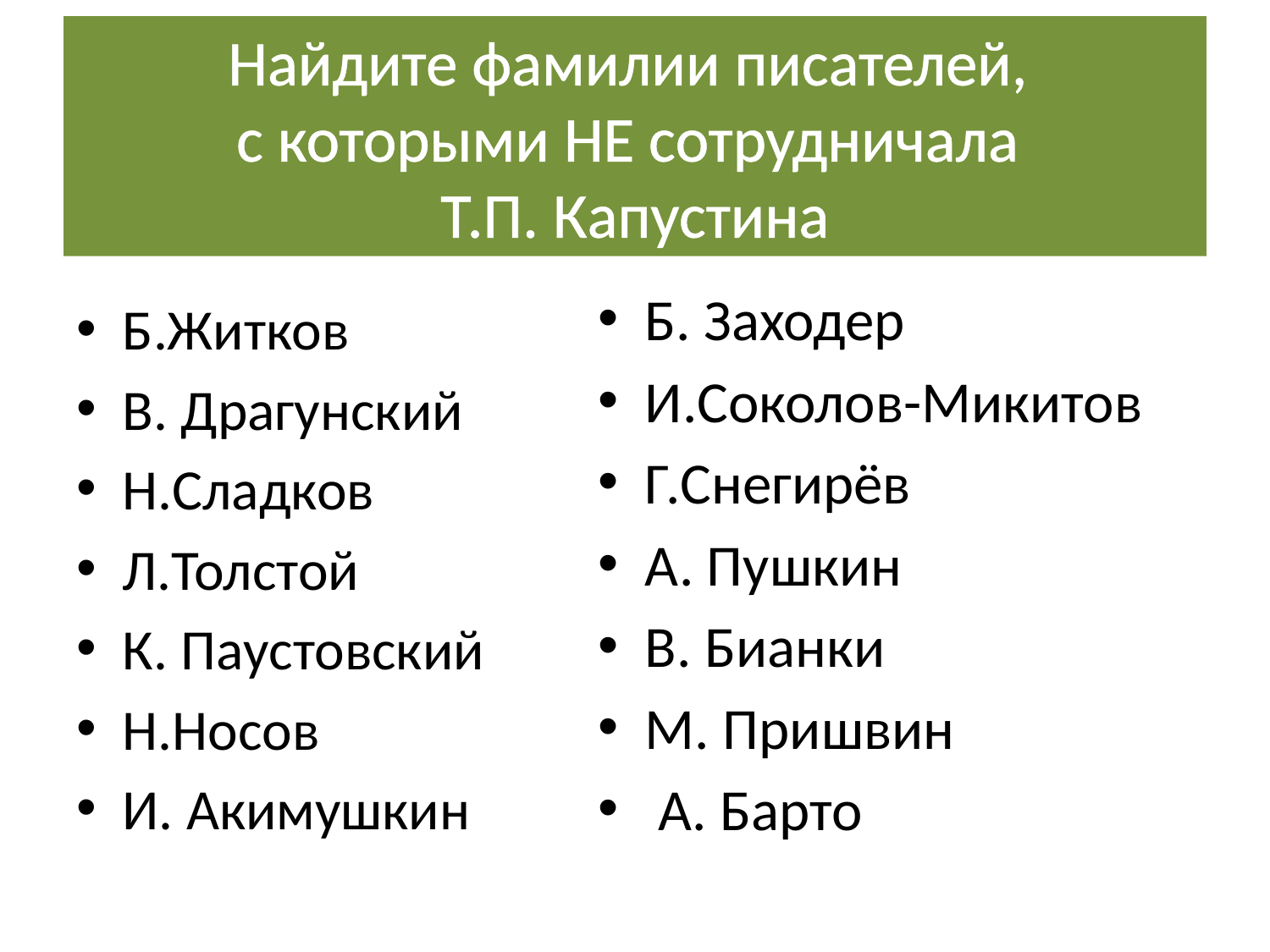

# Найдите фамилии писателей, с которыми НЕ сотрудничала Т.П. Капустина

Б.Житков
В. Драгунский
Н.Сладков
Л.Толстой
К. Паустовский
Н.Носов
И. Акимушкин

Б. Заходер
И.Соколов-Микитов
Г.Снегирёв
А. Пушкин
В. Бианки
М. Пришвин
 А. Барто